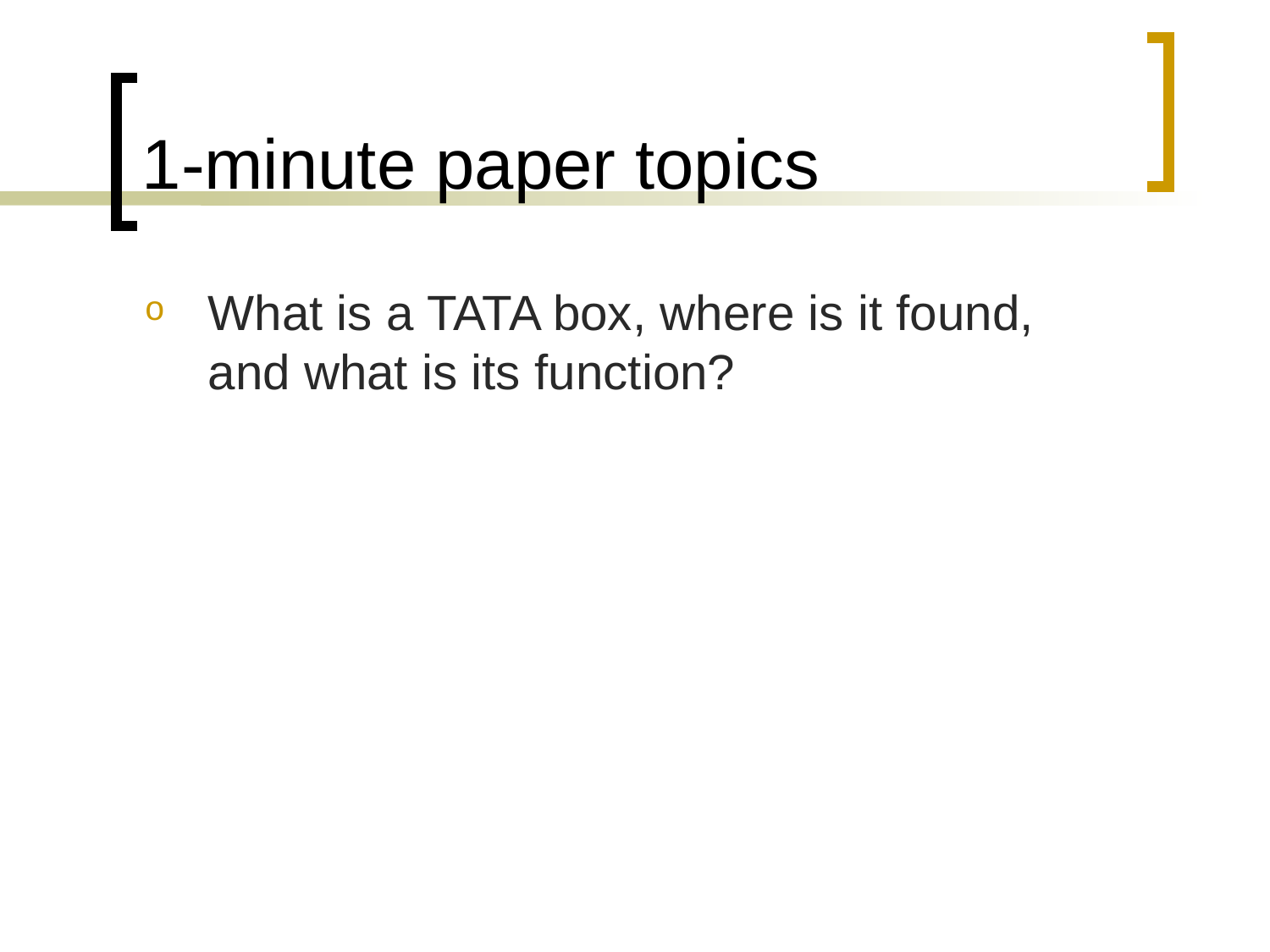

# 1-minute paper topics
What is a TATA box, where is it found, and what is its function?